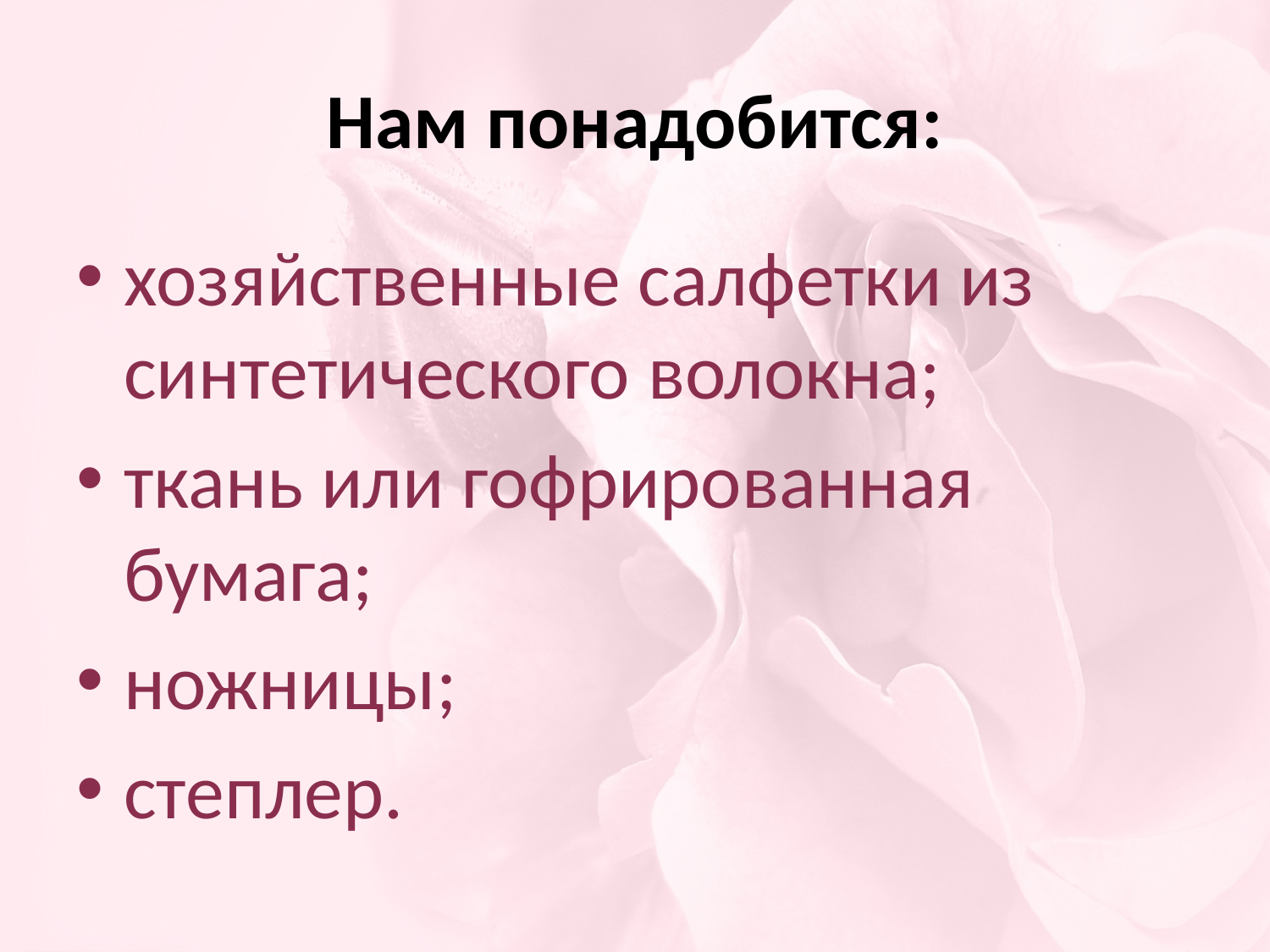

# Нам понадобится:
хозяйственные салфетки из синтетического волокна;
ткань или гофрированная бумага;
ножницы;
степлер.